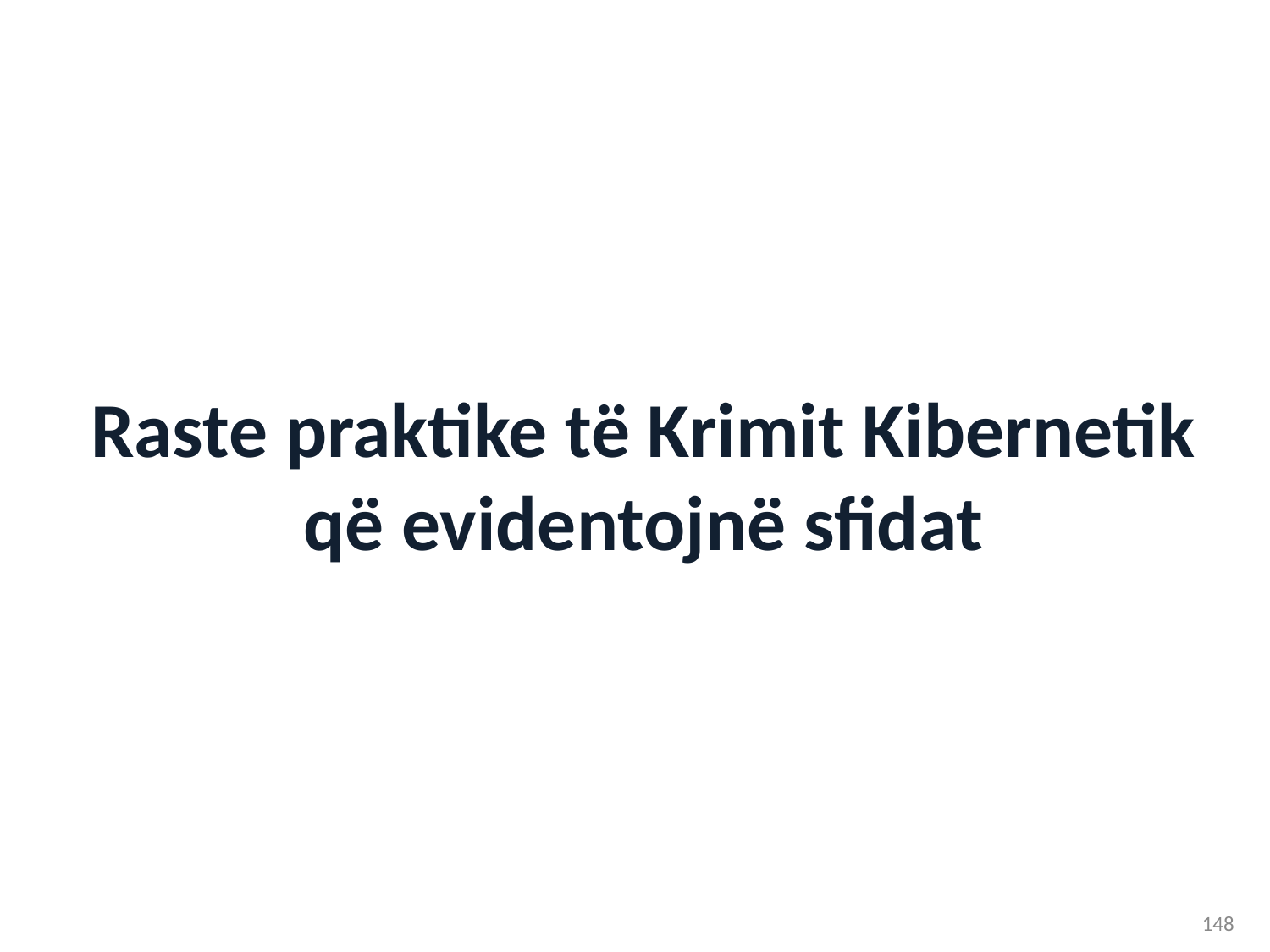

Access to Data Case Studies
Raste praktike të Krimit Kibernetik që evidentojnë sfidat
148
148